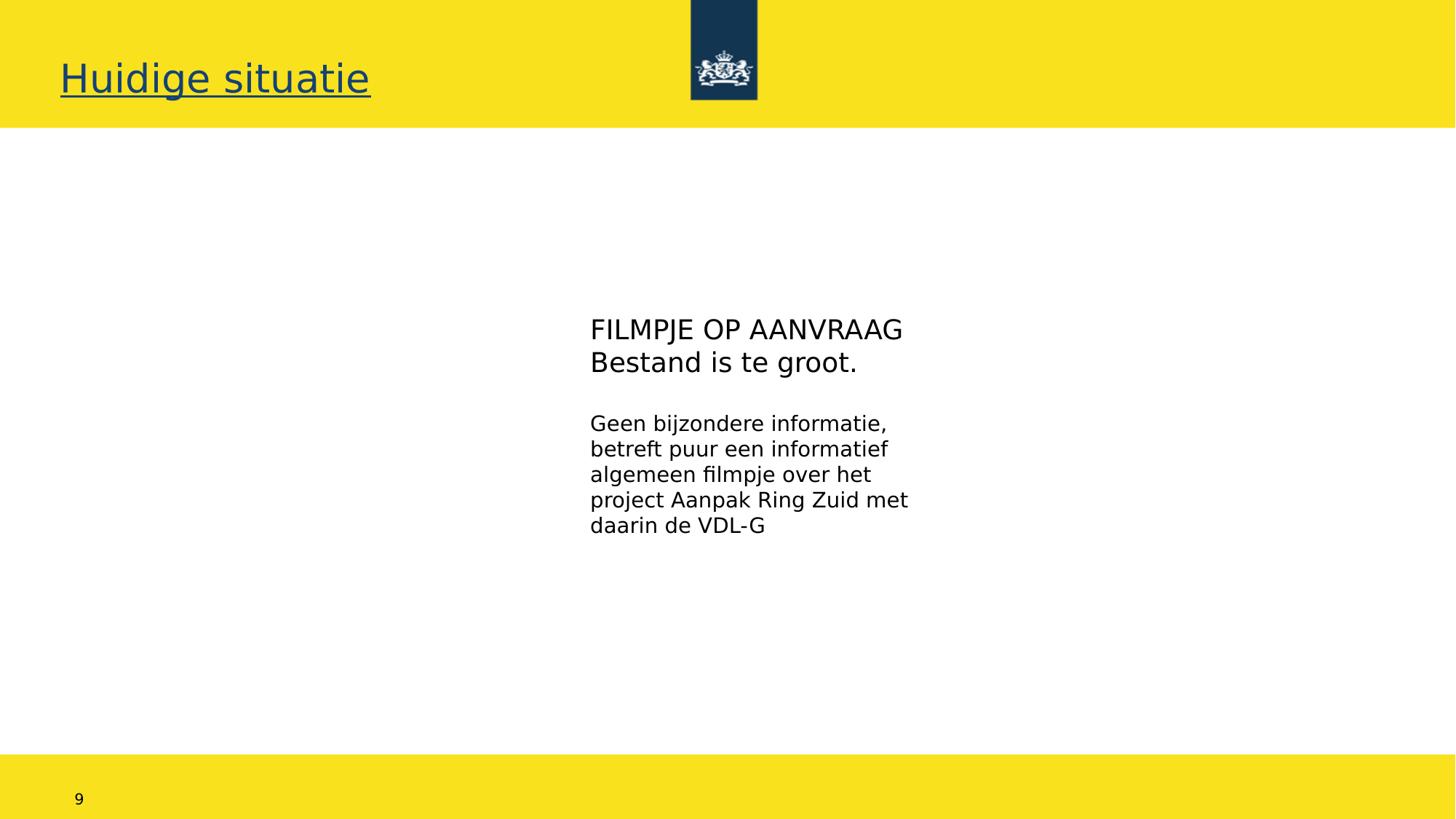

Huidige situatie
FILMPJE OP AANVRAAG
Bestand is te groot.
Geen bijzondere informatie, betreft puur een informatief algemeen filmpje over het project Aanpak Ring Zuid met daarin de VDL-G